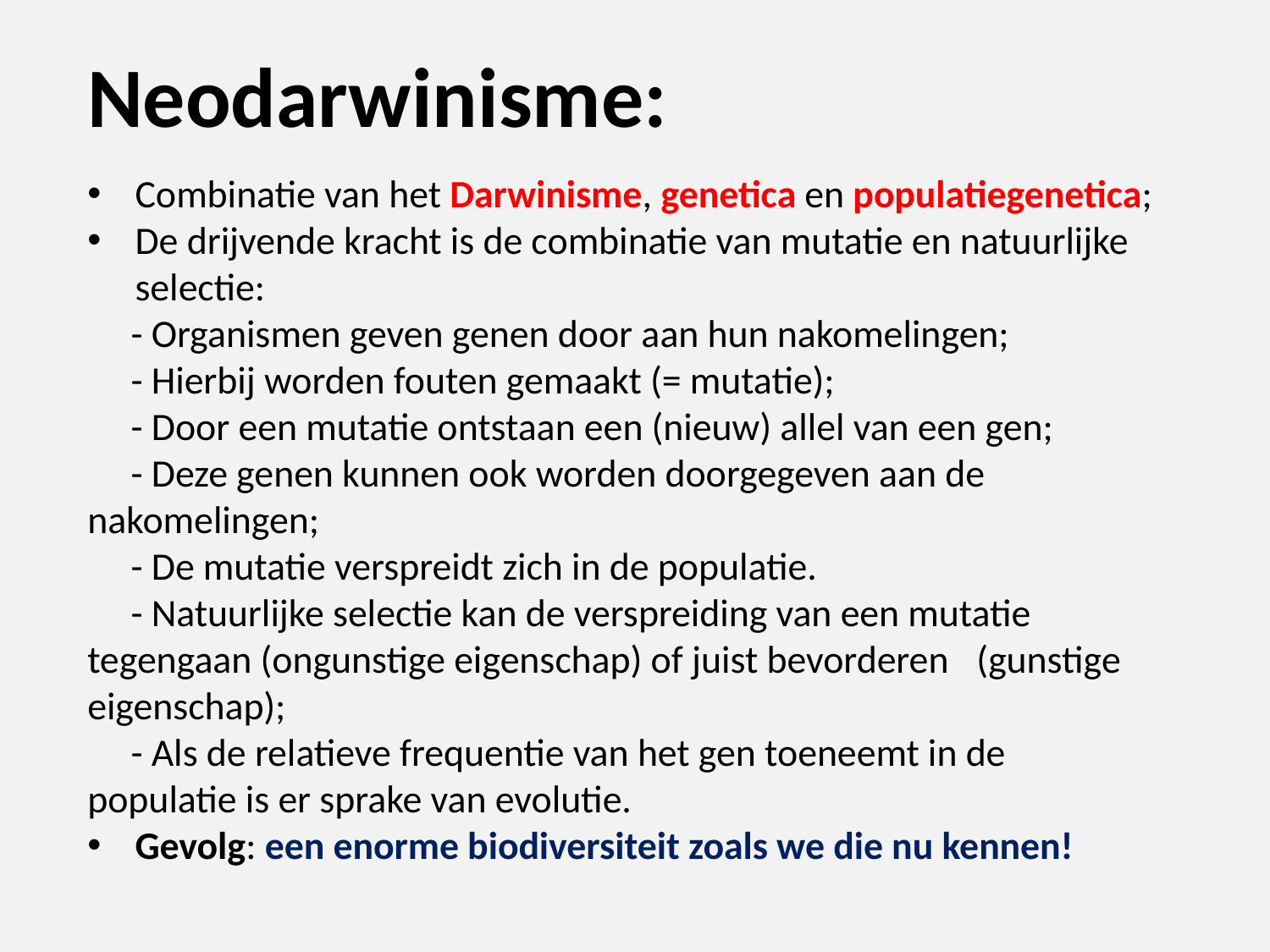

Neodarwinisme:

Combinatie van het Darwinisme, genetica en populatiegenetica;
De drijvende kracht is de combinatie van mutatie en natuurlijke selectie:
     - Organismen geven genen door aan hun nakomelingen;
     - Hierbij worden fouten gemaakt (= mutatie);
     - Door een mutatie ontstaan een (nieuw) allel van een gen;
     - Deze genen kunnen ook worden doorgegeven aan de 	nakomelingen;
     - De mutatie verspreidt zich in de populatie.
     - Natuurlijke selectie kan de verspreiding van een mutatie 	tegengaan (ongunstige eigenschap) of juist bevorderen 	(gunstige eigenschap);
     - Als de relatieve frequentie van het gen toeneemt in de 	populatie is er sprake van evolutie.
Gevolg: een enorme biodiversiteit zoals we die nu kennen!